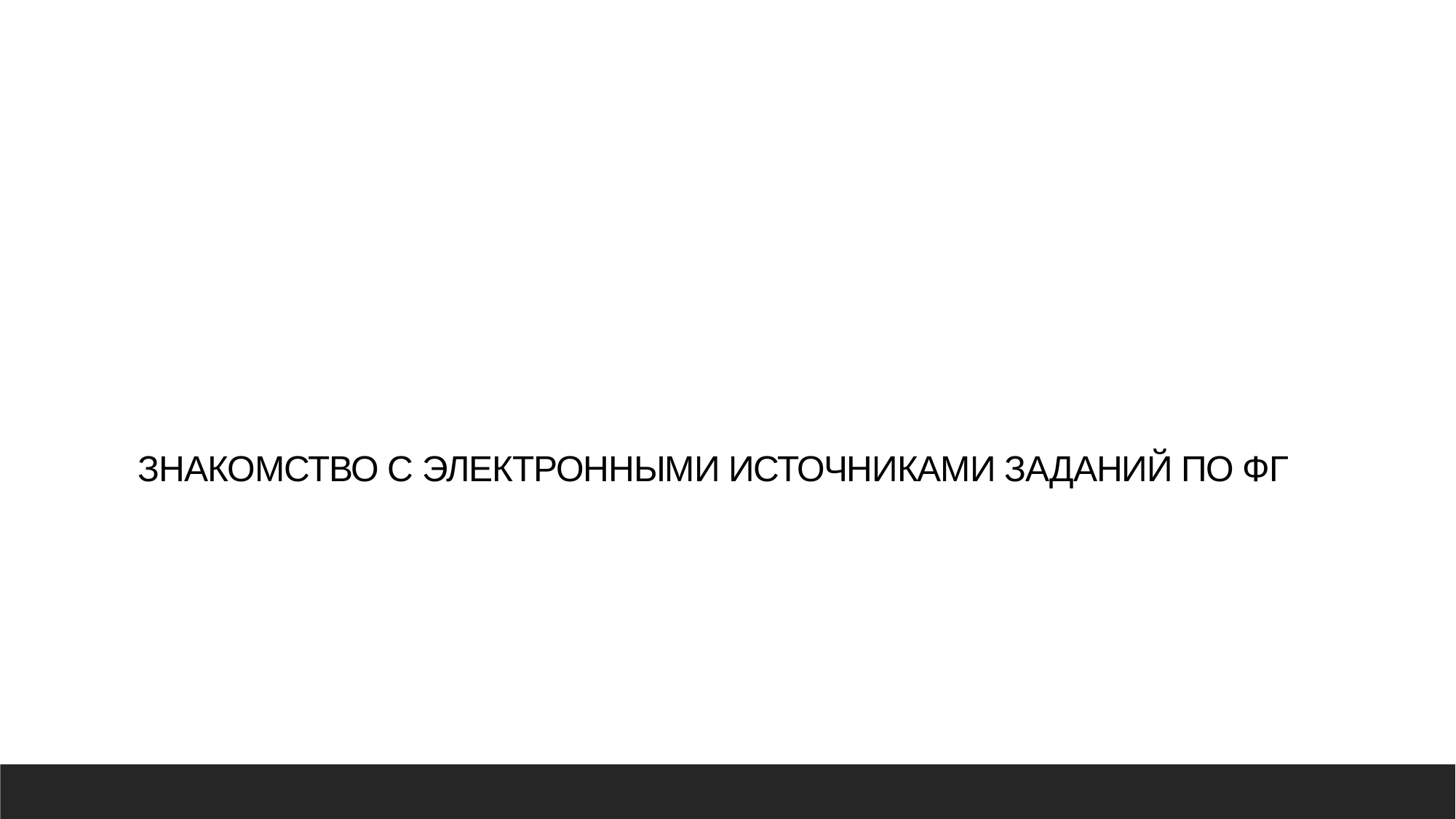

ЗНАКОМСТВО С ЭЛЕКТРОННЫМИ ИСТОЧНИКАМИ ЗАДАНИЙ ПО ФГ